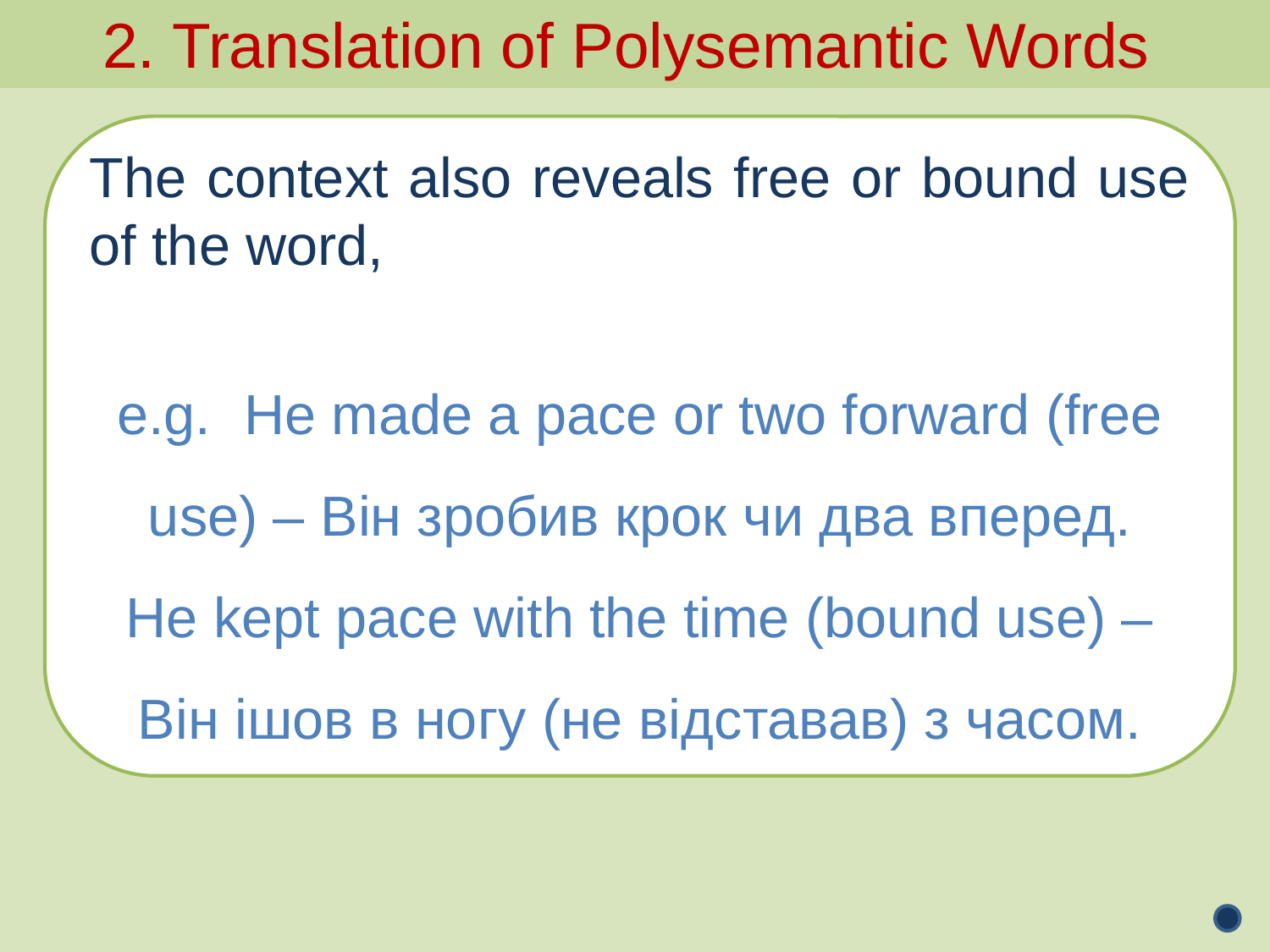

2. Translation of Polysemantic Words
The context also reveals free or bound use of the word,

e.g. 	He made a pace or two forward (free use) – Він зробив крок чи два вперед.
He kept pace with the time (bound use) – Він ішов в ногу (не відставав) з часом.